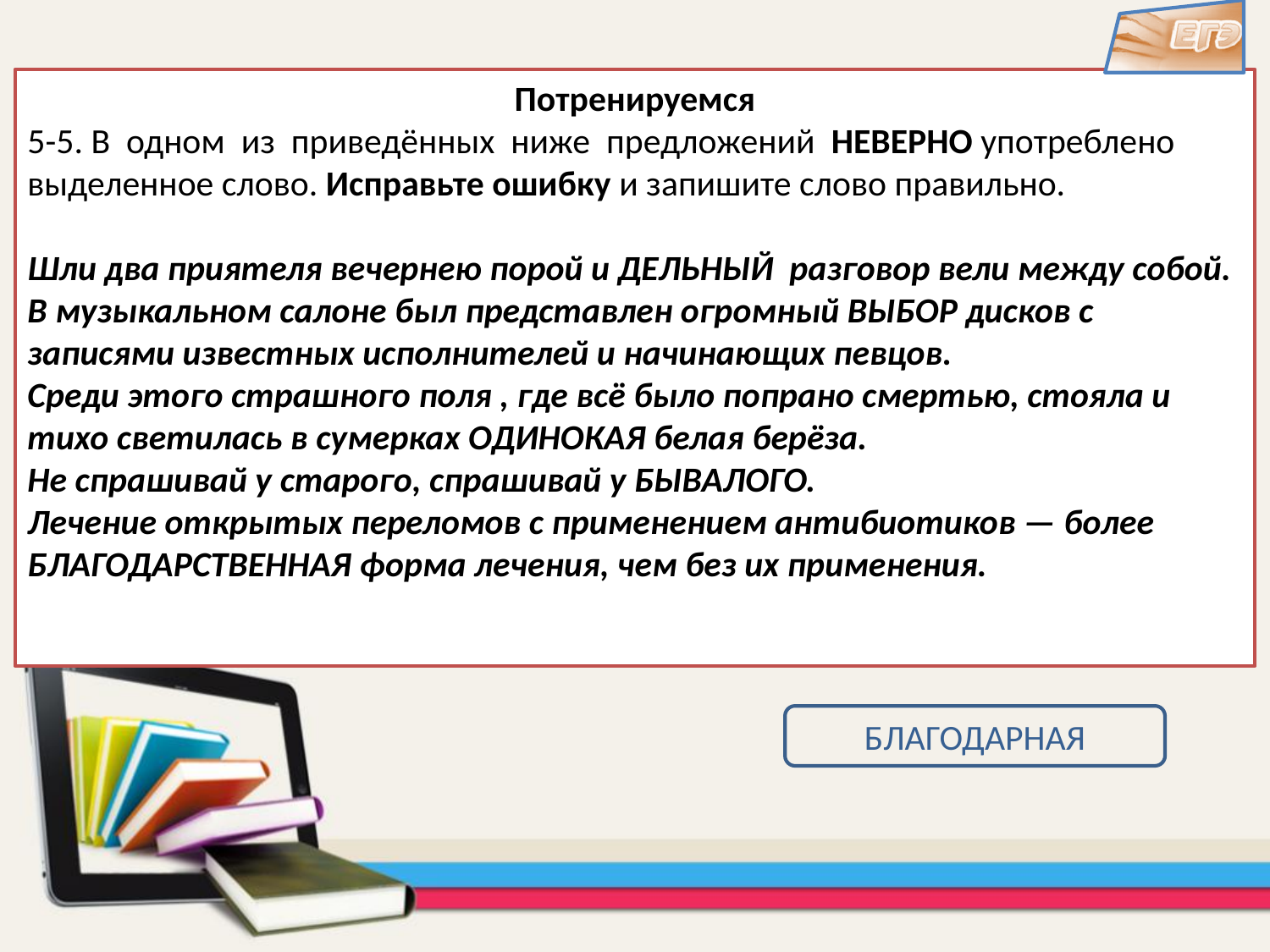

Потренируемся
5-5. В  одном  из  приведённых  ниже  предложений  НЕВЕРНО употреблено выделенное слово. Исправьте ошибку и запишите слово правильно.

Шли два приятеля вечернею порой и ДЕЛЬНЫЙ  разговор вели между собой.
В музыкальном салоне был представлен огромный ВЫБОР дисков с записями известных исполнителей и начинающих певцов.
Среди этого страшного поля , где всё было попрано смертью, стояла и тихо светилась в сумерках ОДИНОКАЯ белая берёза.
Не спрашивай у старого, спрашивай у БЫВАЛОГО.
Лечение открытых переломов с применением антибиотиков — более БЛАГОДАРСТВЕННАЯ форма лечения, чем без их применения.

БЛАГОДАРНАЯ